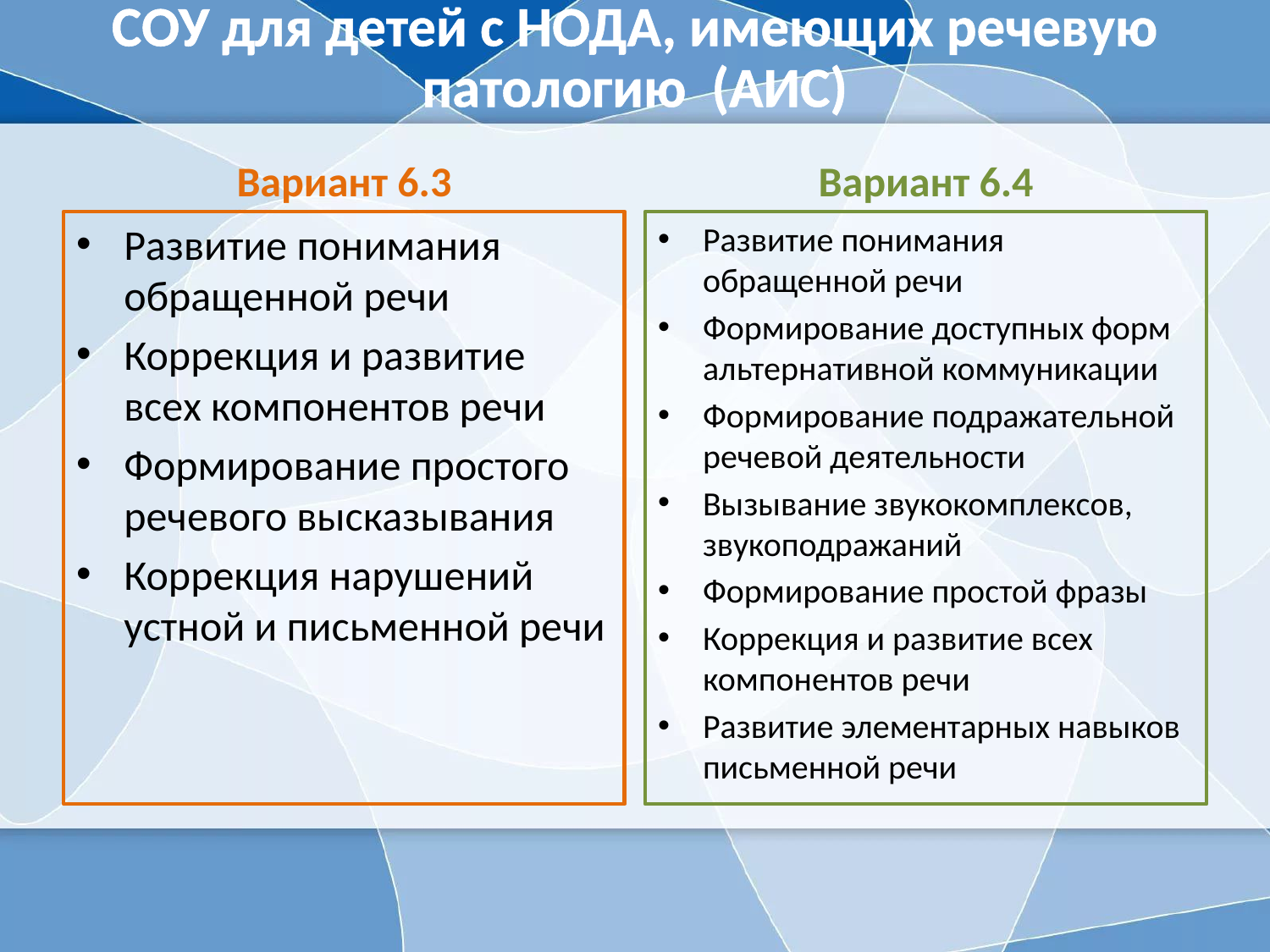

# СОУ для детей с НОДА, имеющих речевую патологию  (АИС)
Вариант 6.3
Вариант 6.4
Развитие понимания обращенной речи
Коррекция и развитие всех компонентов речи
Формирование простого речевого высказывания
Коррекция нарушений устной и письменной речи
Развитие понимания обращенной речи
Формирование доступных форм альтернативной коммуникации
Формирование подражательной речевой деятельности
Вызывание звукокомплексов, звукоподражаний
Формирование простой фразы
Коррекция и развитие всех компонентов речи
Развитие элементарных навыков письменной речи